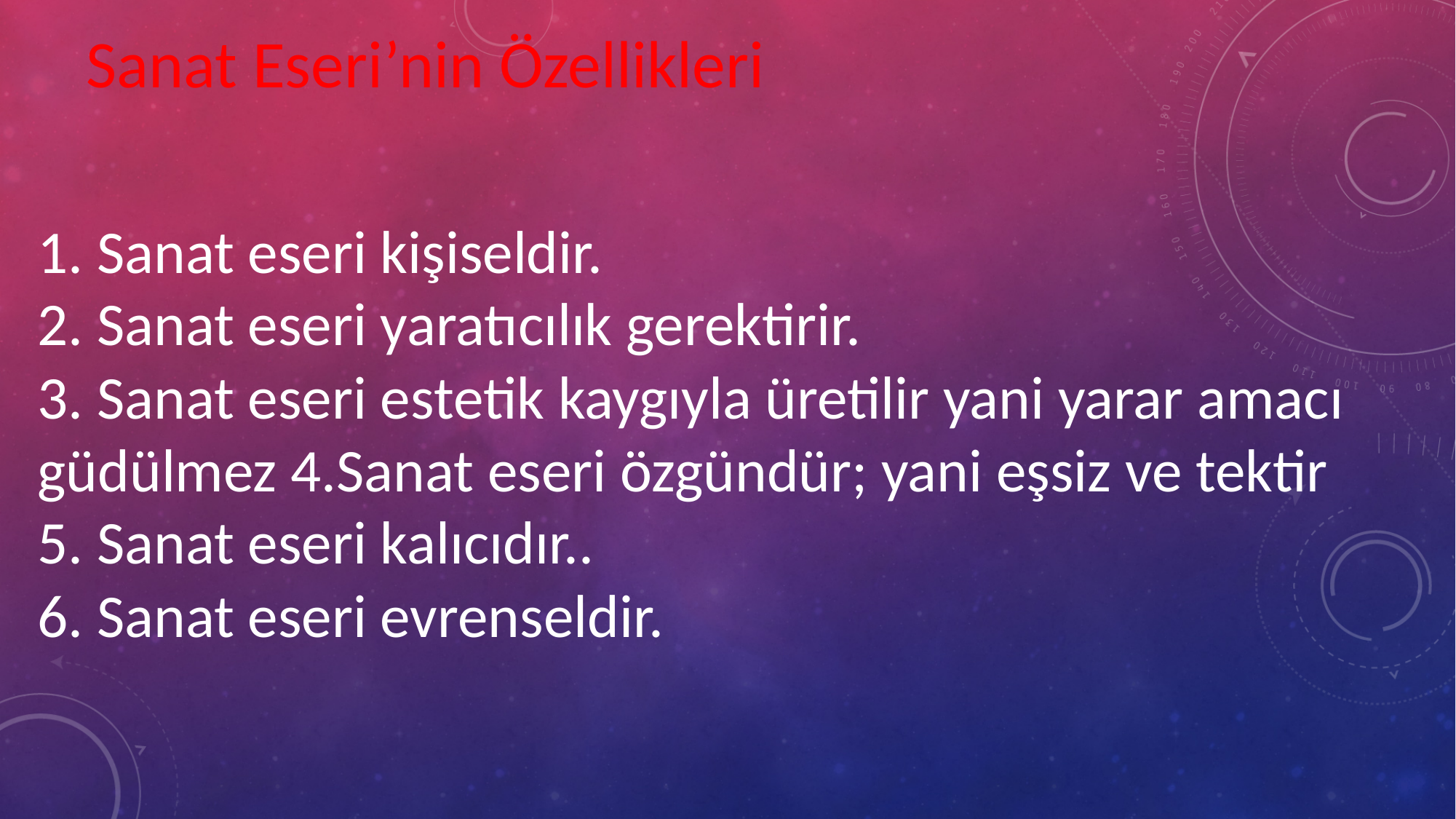

Sanat Eseri’nin Özellikleri
1. Sanat eseri kişiseldir.
2. Sanat eseri yaratıcılık gerektirir.
3. Sanat eseri estetik kaygıyla üretilir yani yarar amacı güdülmez 4.Sanat eseri özgündür; yani eşsiz ve tektir
5. Sanat eseri kalıcıdır..
6. Sanat eseri evrenseldir.